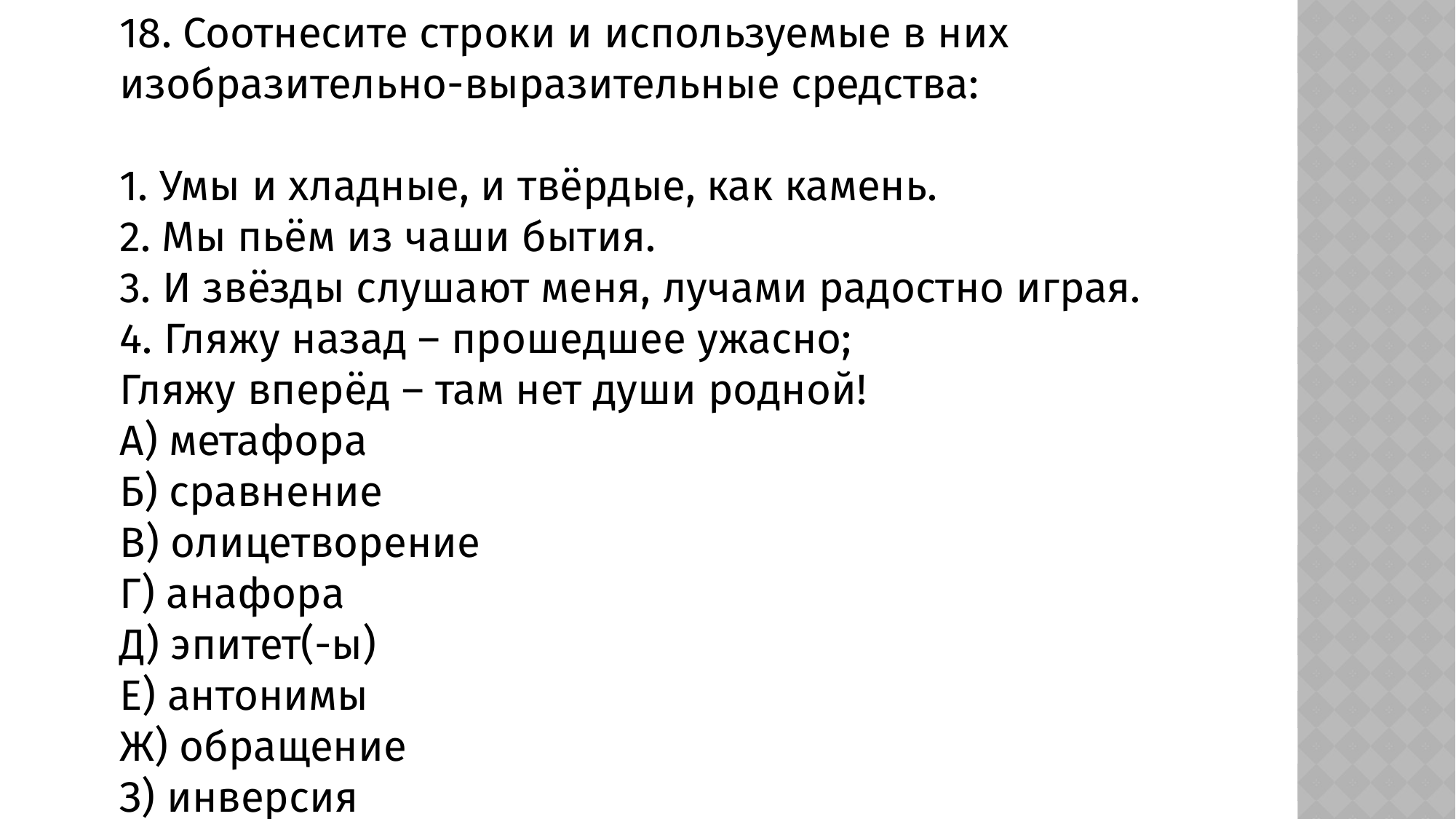

18. Соотнесите строки и используемые в них изобразительно-выразительные средства:

1. Умы и хладные, и твёрдые, как камень.
2. Мы пьём из чаши бытия.
3. И звёзды слушают меня, лучами радостно играя.
4. Гляжу назад – прошедшее ужасно;
Гляжу вперёд – там нет души родной!
А) метафора
Б) сравнение
В) олицетворение
Г) анафора
Д) эпитет(-ы)
Е) антонимы
Ж) обращение
З) инверсия